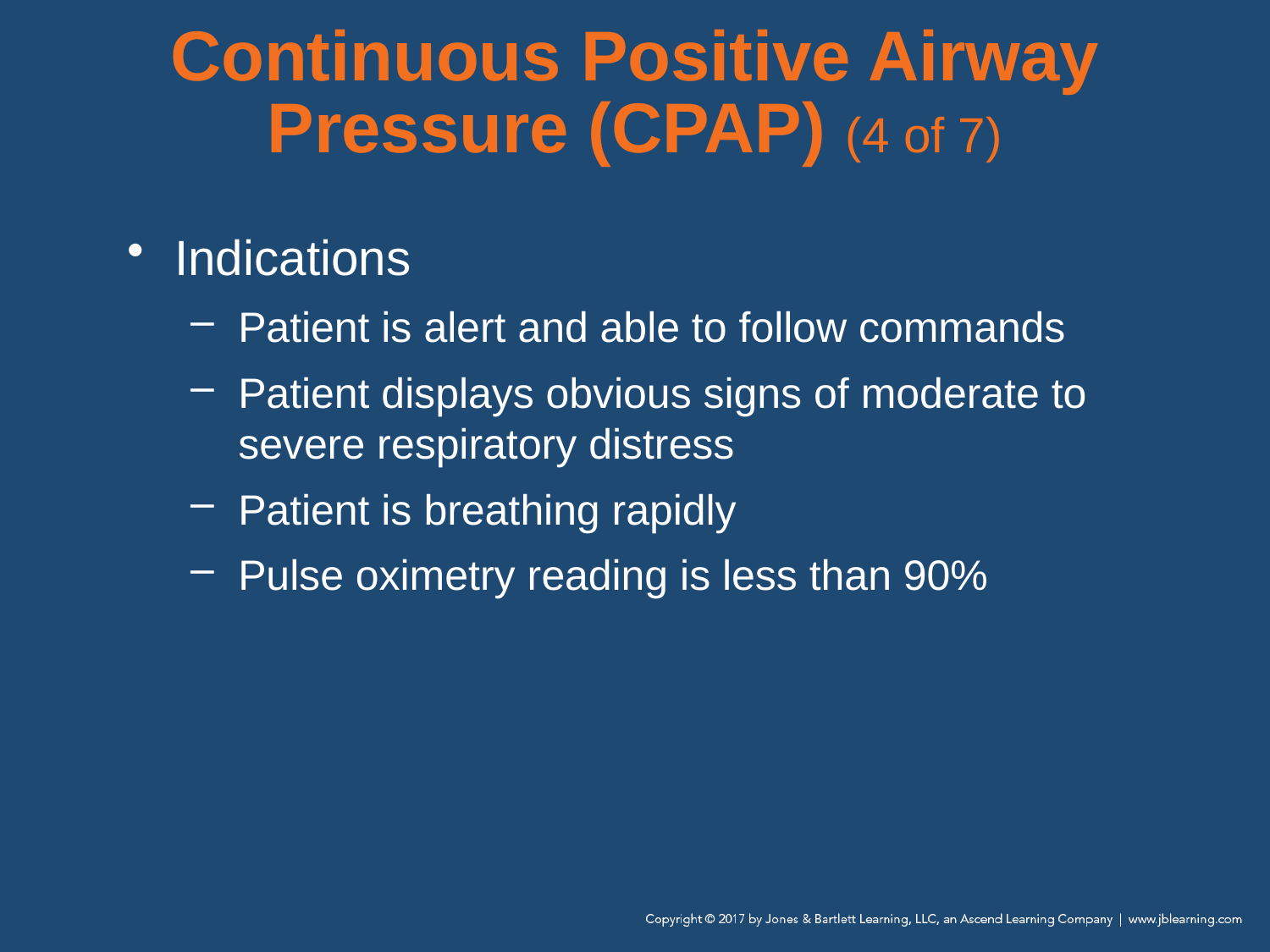

# Continuous Positive Airway Pressure (CPAP) (4 of 7)
Indications
Patient is alert and able to follow commands
Patient displays obvious signs of moderate to severe respiratory distress
Patient is breathing rapidly
Pulse oximetry reading is less than 90%